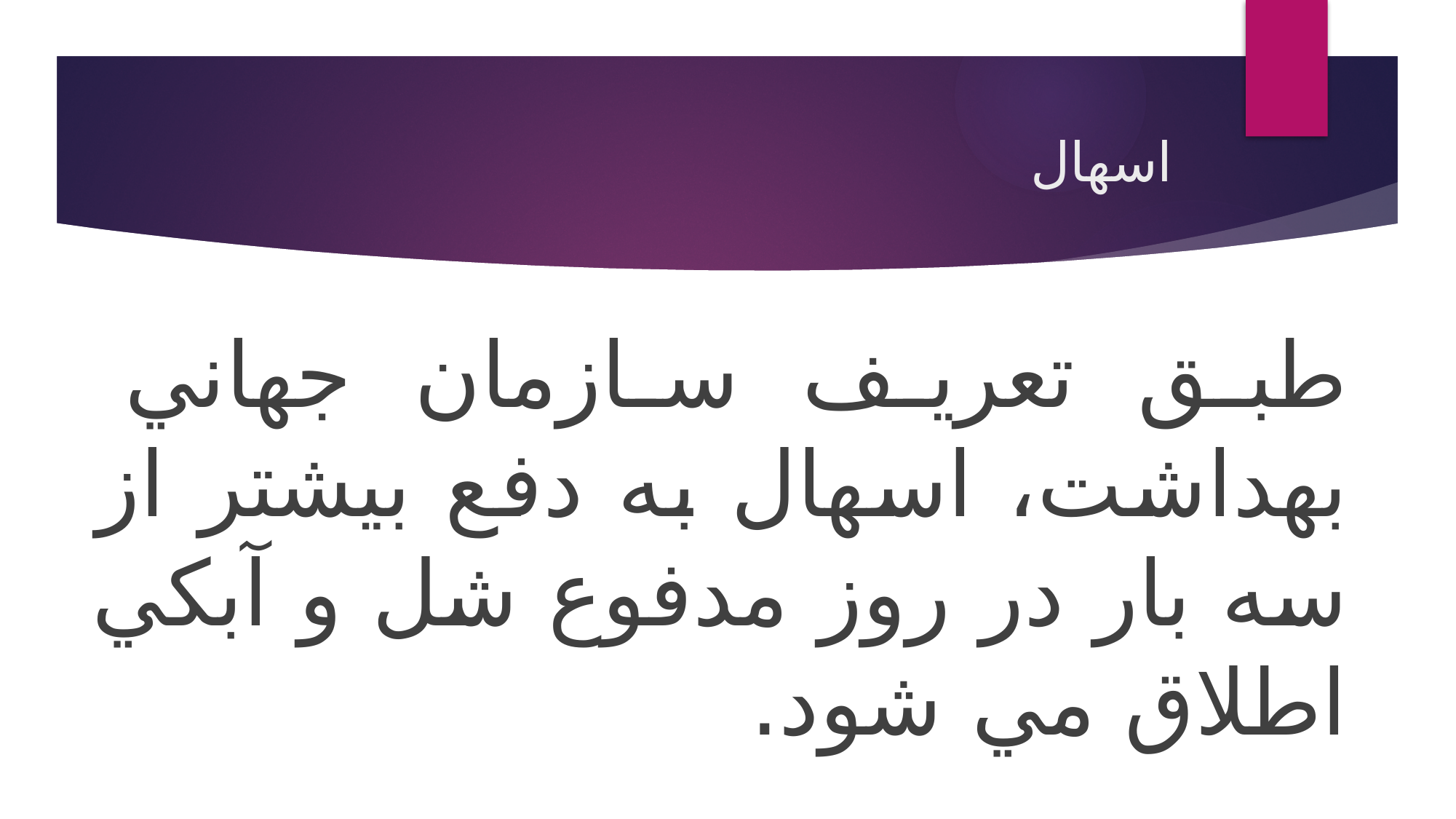

# اسهال
طبق تعريف سازمان جهاني بهداشت، اسهال به دفع بيشتر از سه بار در روز مدفوع شل و آبکي اطلاق مي شود.